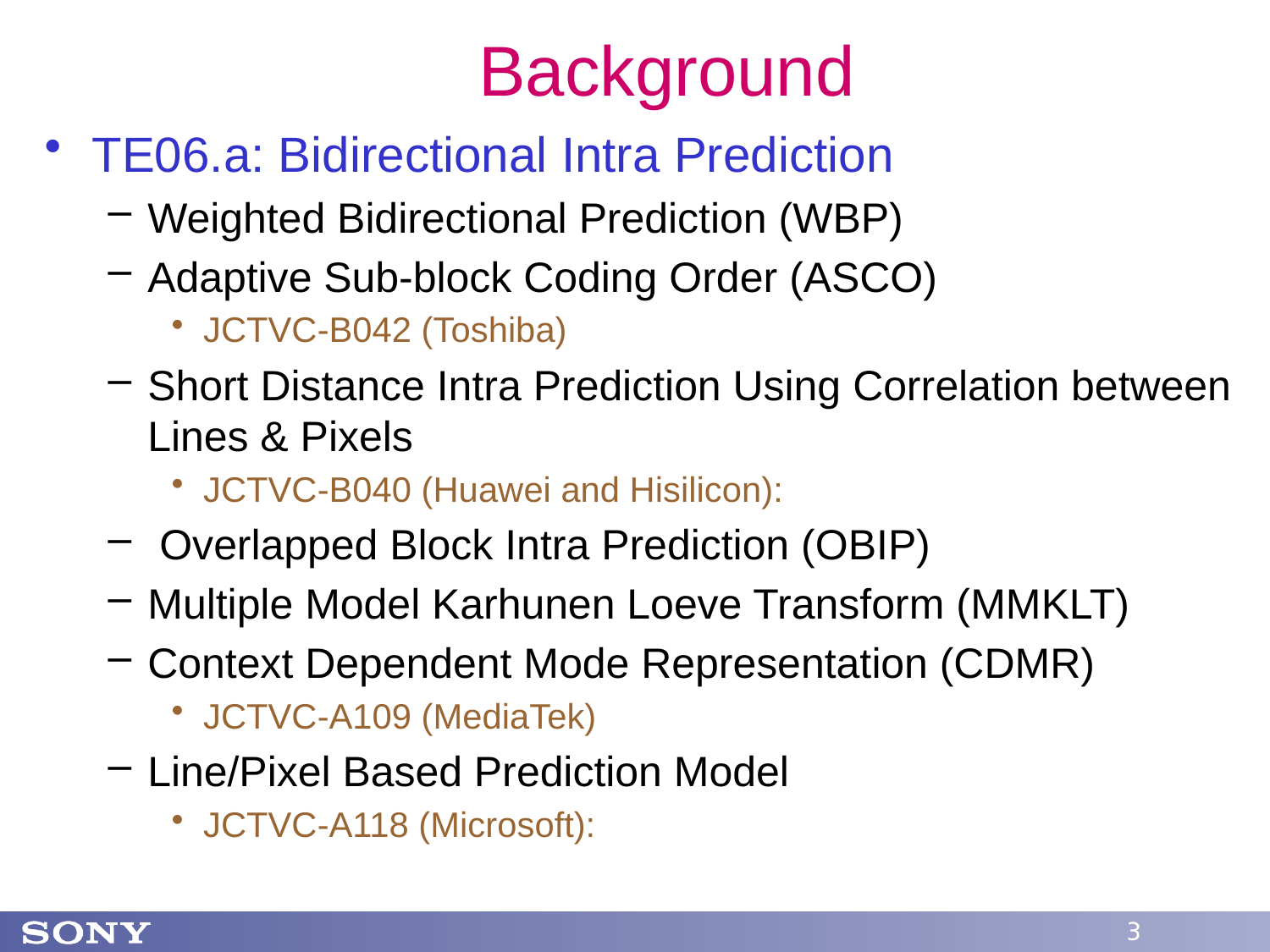

# Background
TE06.a: Bidirectional Intra Prediction
Weighted Bidirectional Prediction (WBP)
Adaptive Sub-block Coding Order (ASCO)
JCTVC-B042 (Toshiba)
Short Distance Intra Prediction Using Correlation between Lines & Pixels
JCTVC-B040 (Huawei and Hisilicon):
 Overlapped Block Intra Prediction (OBIP)
Multiple Model Karhunen Loeve Transform (MMKLT)
Context Dependent Mode Representation (CDMR)
JCTVC-A109 (MediaTek)
Line/Pixel Based Prediction Model
JCTVC-A118 (Microsoft):

3